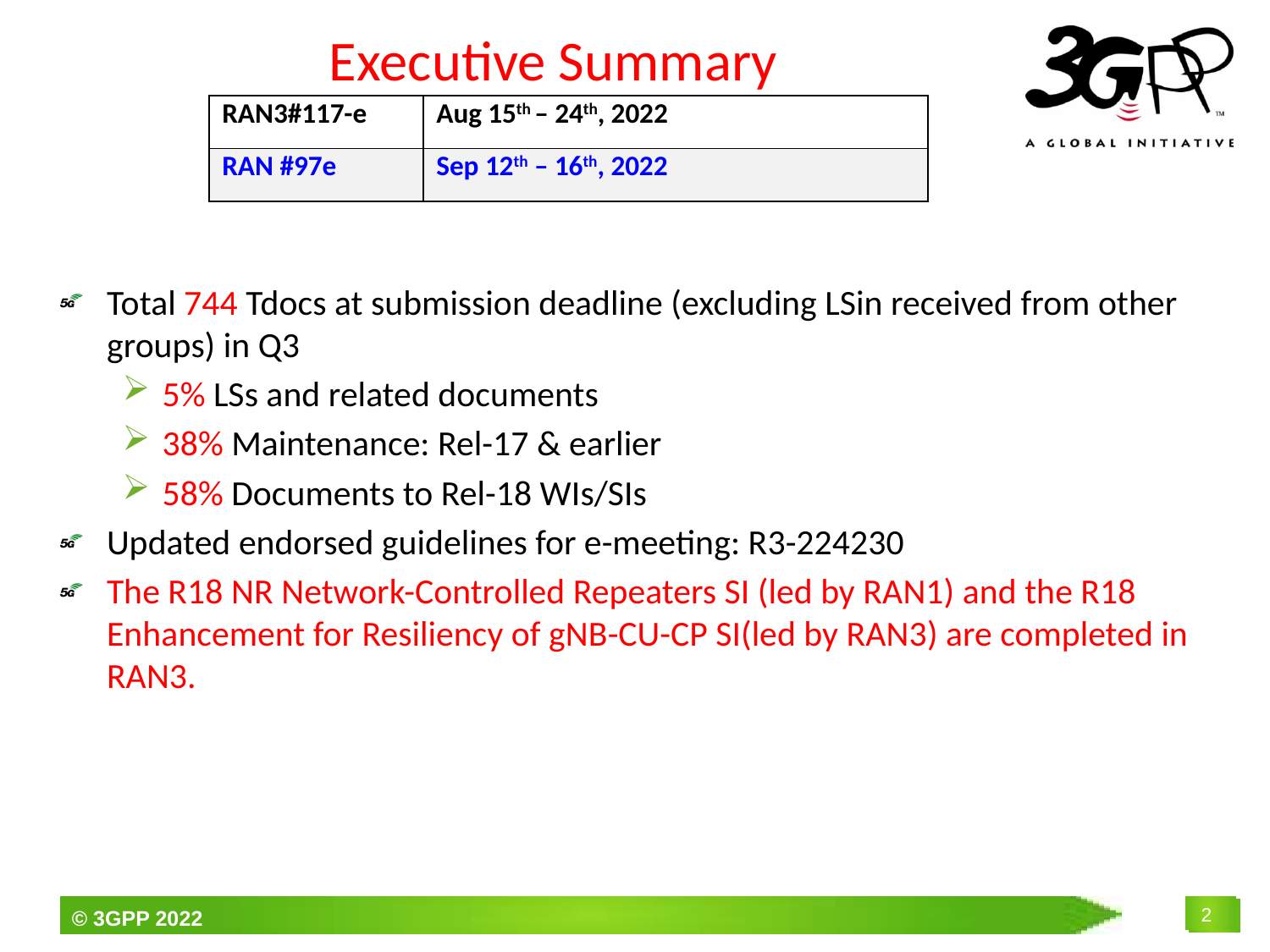

# Executive Summary
| RAN3#117-e | Aug 15th – 24th, 2022 |
| --- | --- |
| RAN #97e | Sep 12th – 16th, 2022 |
Total 744 Tdocs at submission deadline (excluding LSin received from other groups) in Q3
5% LSs and related documents
38% Maintenance: Rel-17 & earlier
58% Documents to Rel-18 WIs/SIs
Updated endorsed guidelines for e-meeting: R3-224230
The R18 NR Network-Controlled Repeaters SI (led by RAN1) and the R18 Enhancement for Resiliency of gNB-CU-CP SI(led by RAN3) are completed in RAN3.

2